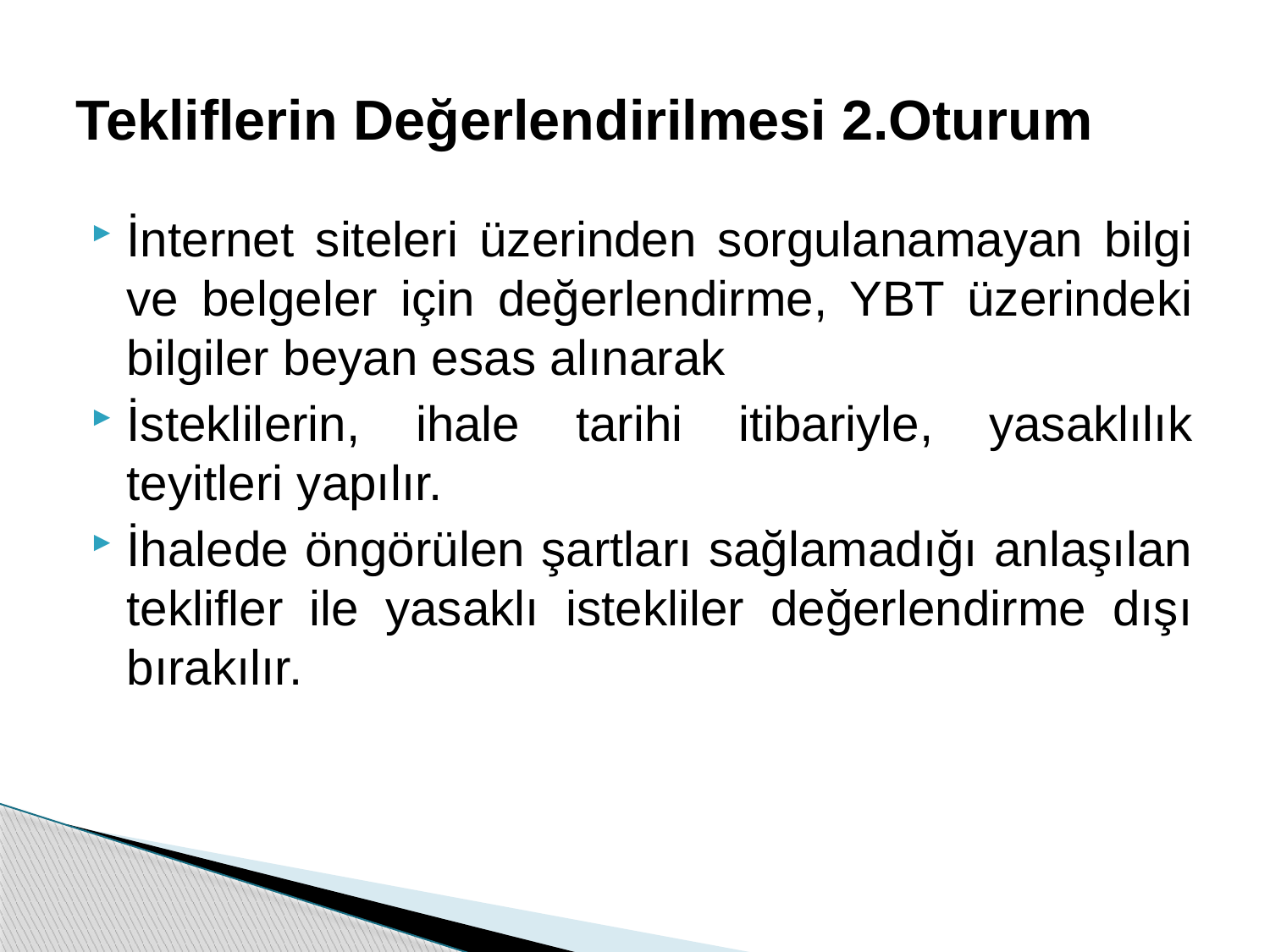

# Tekliflerin Değerlendirilmesi 2.Oturum
İnternet siteleri üzerinden sorgulanamayan bilgi ve belgeler için değerlendirme, YBT üzerindeki bilgiler beyan esas alınarak
İsteklilerin, ihale tarihi itibariyle, yasaklılık teyitleri yapılır.
İhalede öngörülen şartları sağlamadığı anlaşılan teklifler ile yasaklı istekliler değerlendirme dışı bırakılır.